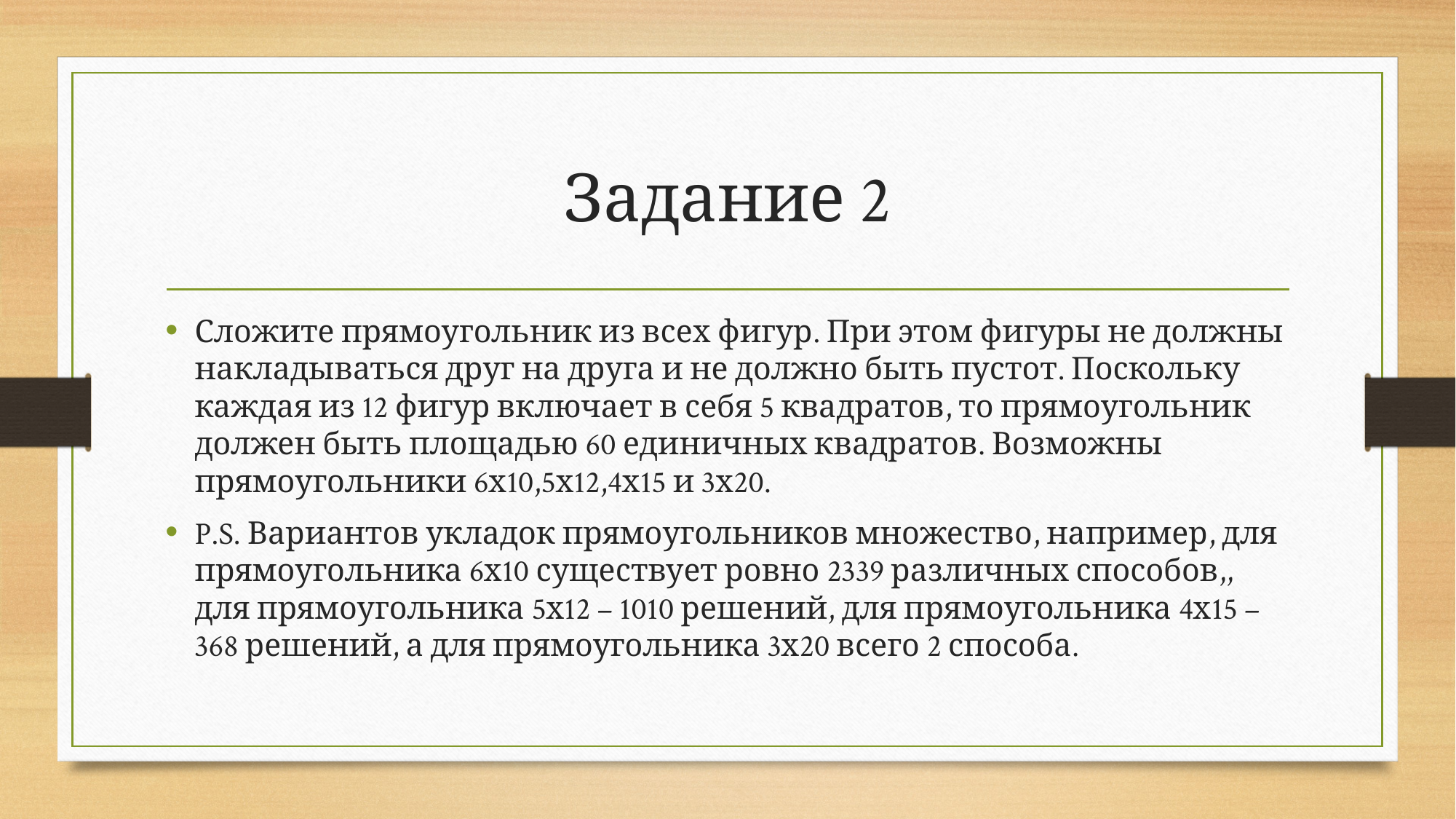

# Задание 2
Сложите прямоугольник из всех фигур. При этом фигуры не должны накладываться друг на друга и не должно быть пустот. Поскольку каждая из 12 фигур включает в себя 5 квадратов, то прямоугольник должен быть площадью 60 единичных квадратов. Возможны прямоугольники 6х10,5х12,4х15 и 3х20.
P.S. Вариантов укладок прямоугольников множество, например, для прямоугольника 6х10 существует ровно 2339 различных способов,, для прямоугольника 5х12 – 1010 решений, для прямоугольника 4х15 – 368 решений, а для прямоугольника 3х20 всего 2 способа.